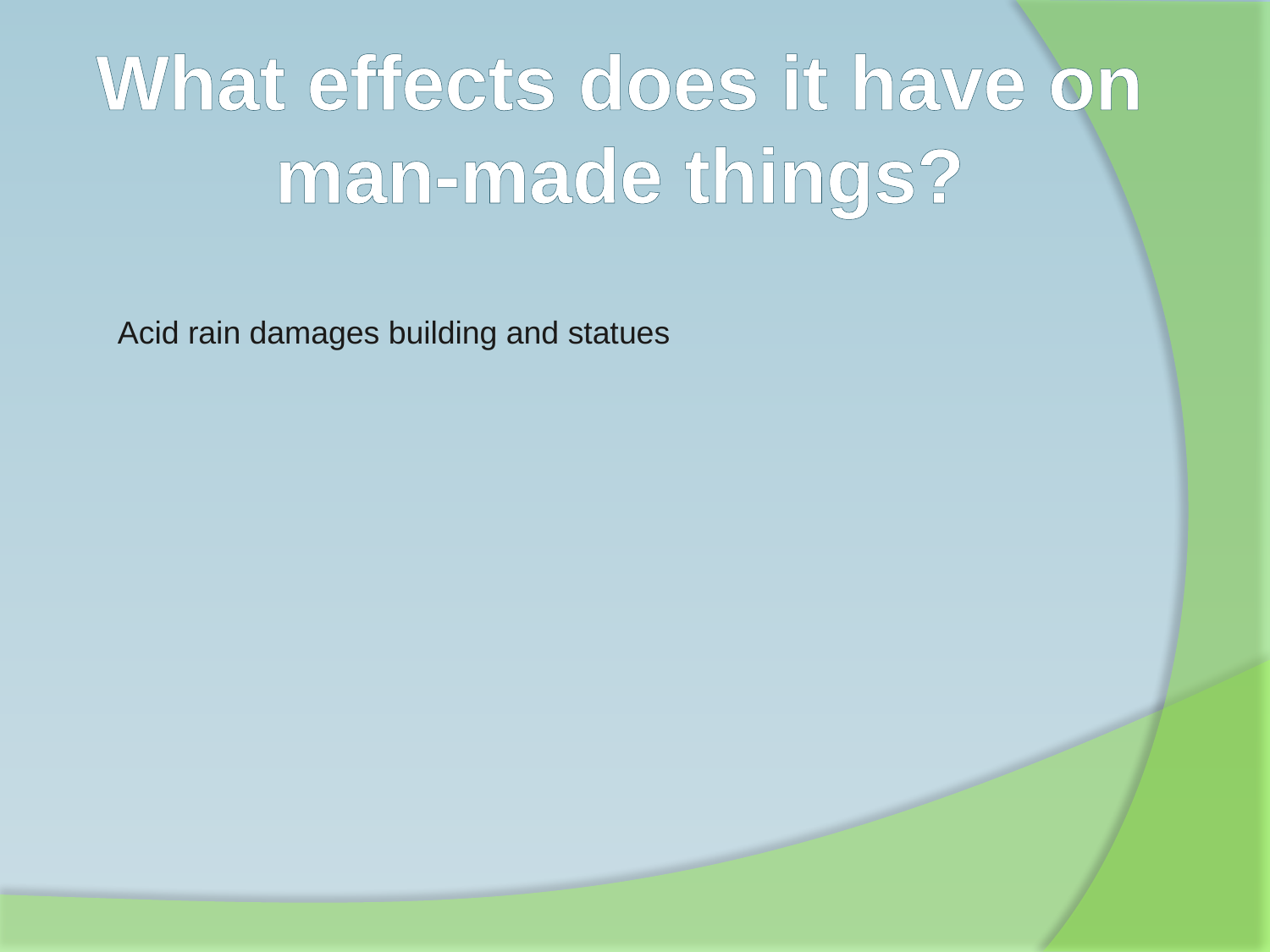

What effects does it have on man-made things?
Acid rain damages building and statues